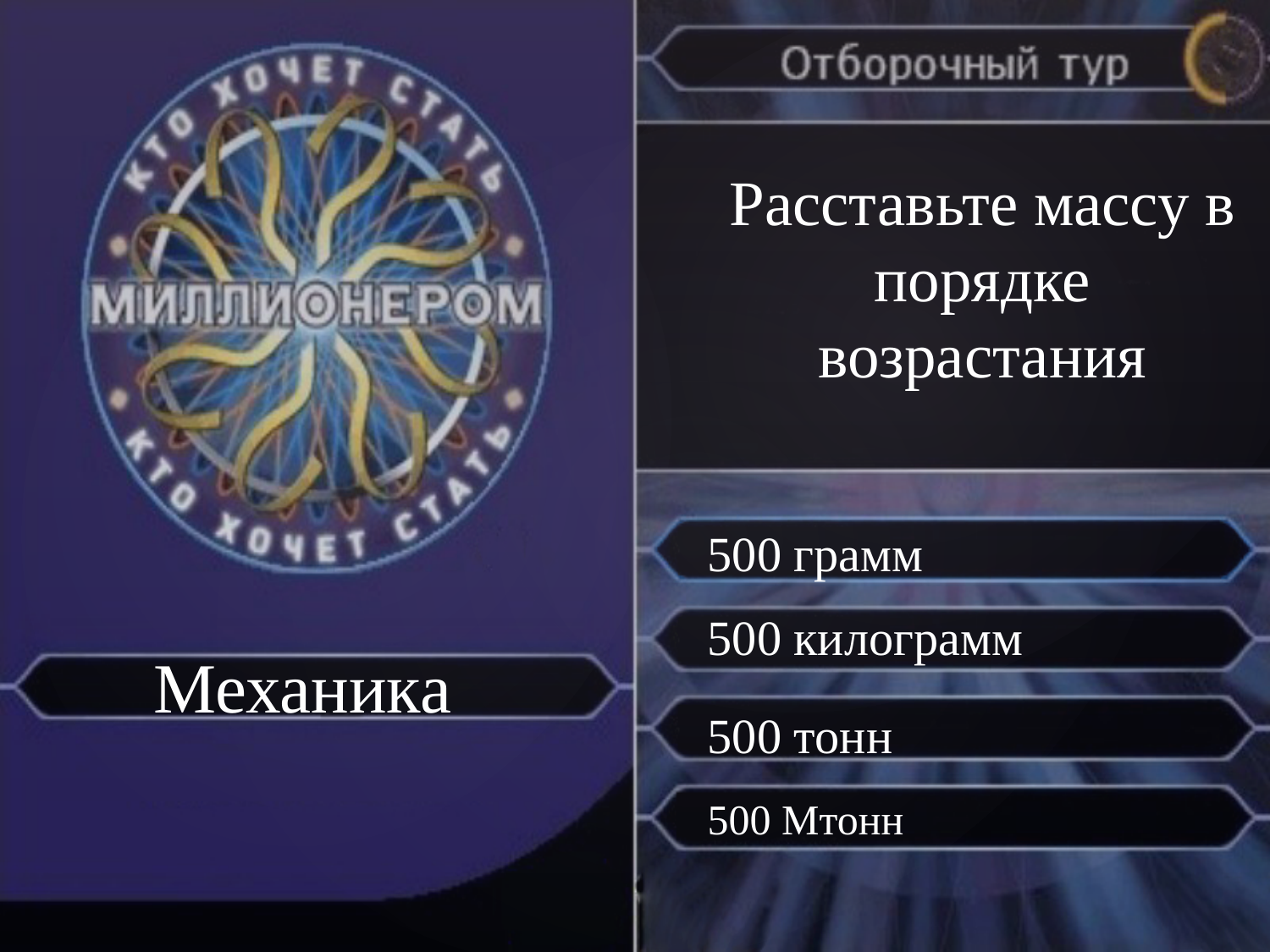

Расставьте массу в порядке возрастания
500 грамм
500 килограмм
Механика
500 тонн
500 Мтонн